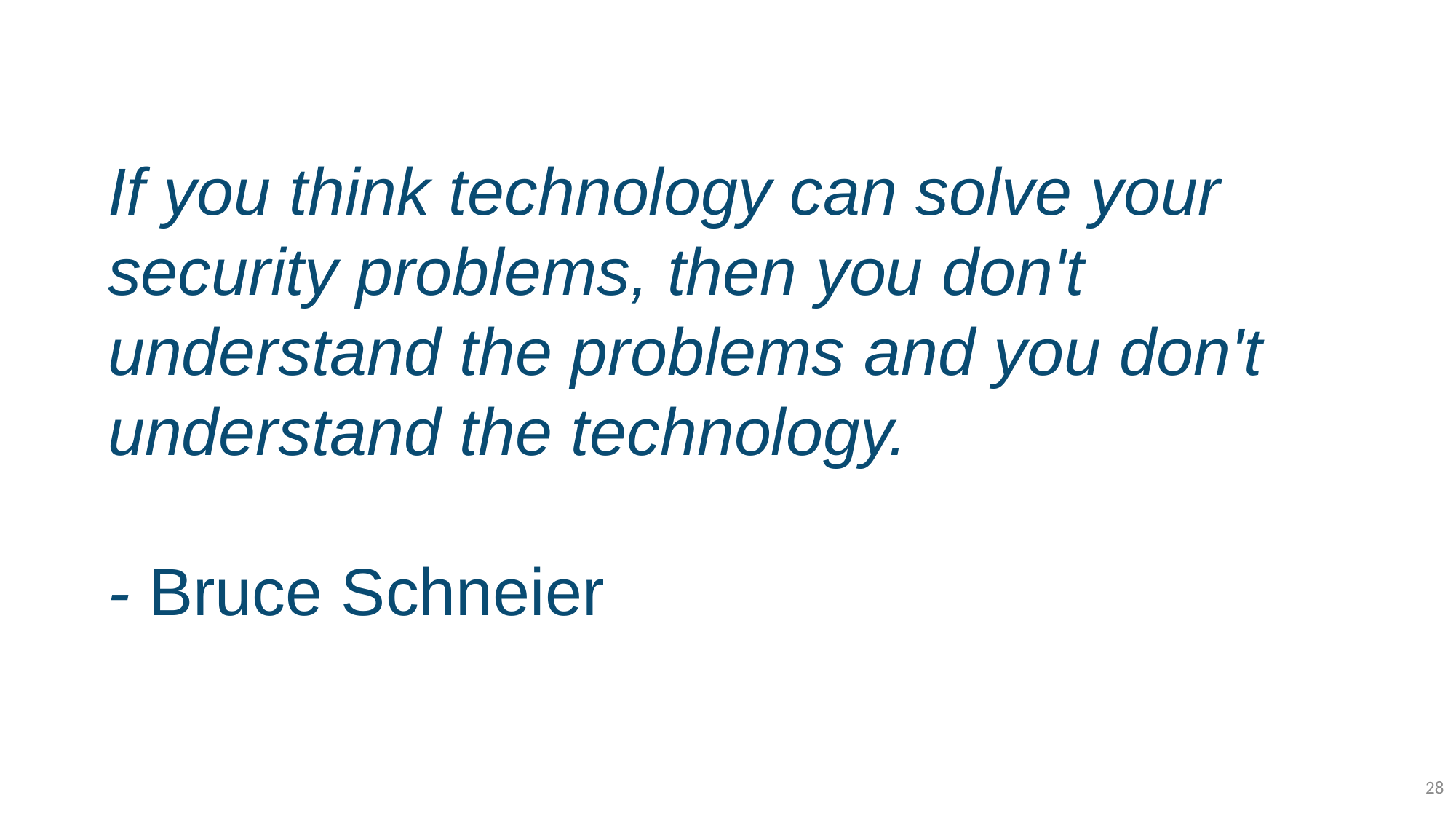

If you think technology can solve your security problems, then you don't understand the problems and you don't understand the technology.

- Bruce Schneier
28